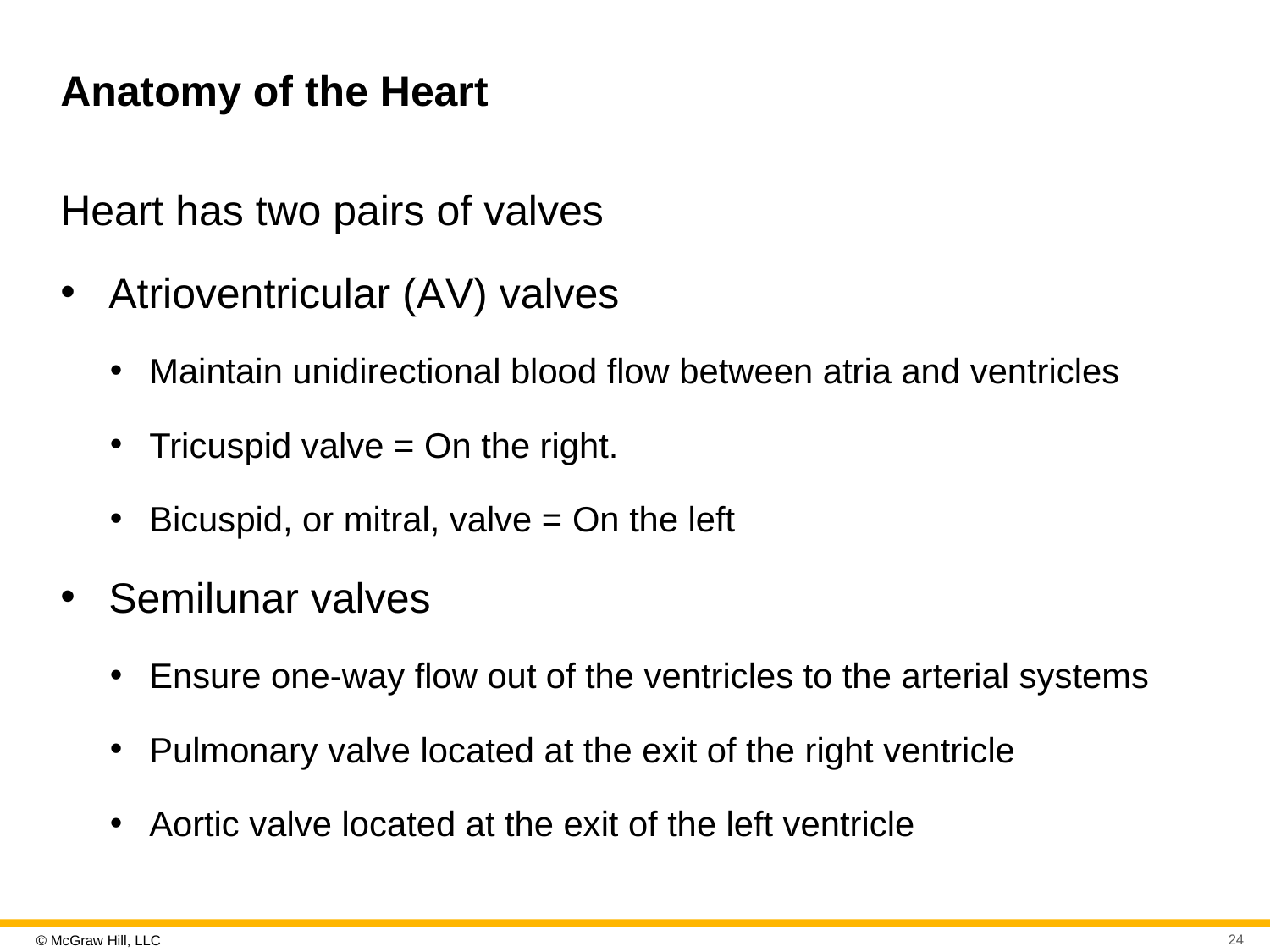

# Anatomy of the Heart
Heart has two pairs of valves
Atrioventricular (A V) valves
Maintain unidirectional blood flow between atria and ventricles
Tricuspid valve = On the right.
Bicuspid, or mitral, valve = On the left
Semilunar valves
Ensure one-way flow out of the ventricles to the arterial systems
Pulmonary valve located at the exit of the right ventricle
Aortic valve located at the exit of the left ventricle
24